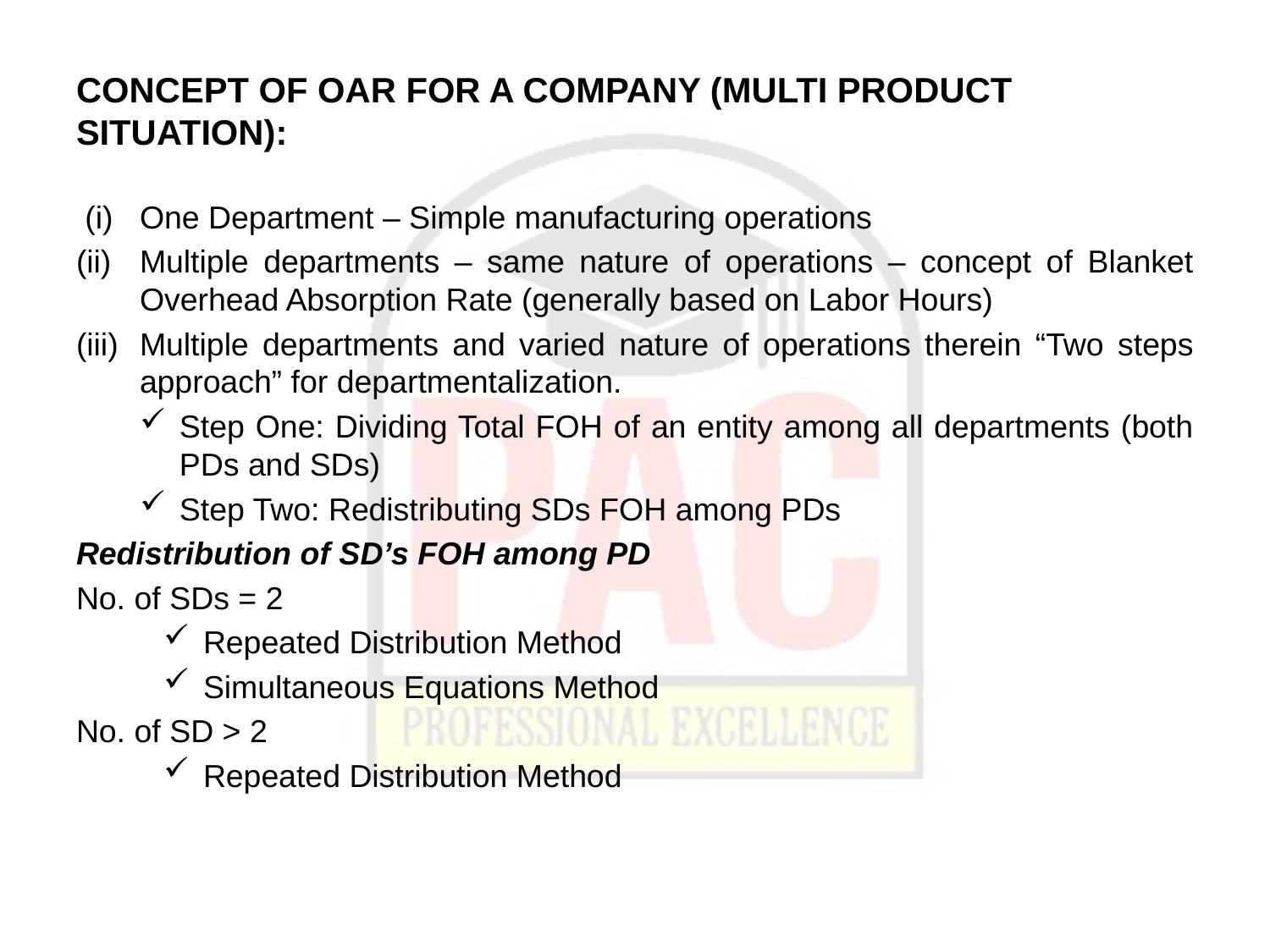

# CONCEPT OF OAR FOR A COMPANY (MULTI PRODUCT SITUATION):
 (i)	One Department – Simple manufacturing operations
(ii)	Multiple departments – same nature of operations – concept of Blanket Overhead Absorption Rate (generally based on Labor Hours)
(iii)	Multiple departments and varied nature of operations therein “Two steps approach” for departmentalization.
Step One: Dividing Total FOH of an entity among all departments (both PDs and SDs)
Step Two: Redistributing SDs FOH among PDs
Redistribution of SD’s FOH among PD
No. of SDs = 2
Repeated Distribution Method
Simultaneous Equations Method
No. of SD > 2
Repeated Distribution Method